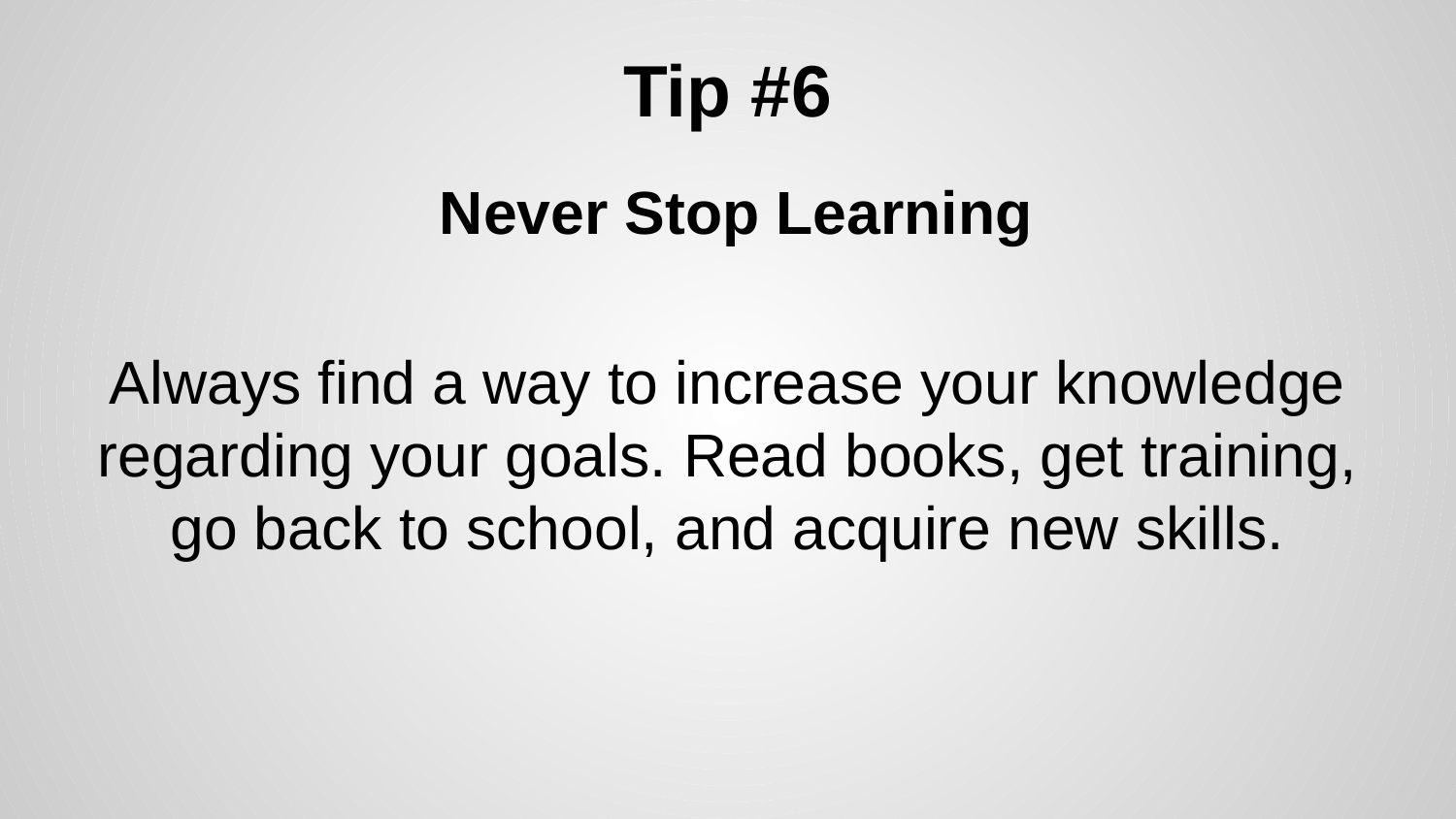

# Tip #6
 Never Stop Learning

Always find a way to increase your knowledge regarding your goals. Read books, get training, go back to school, and acquire new skills.